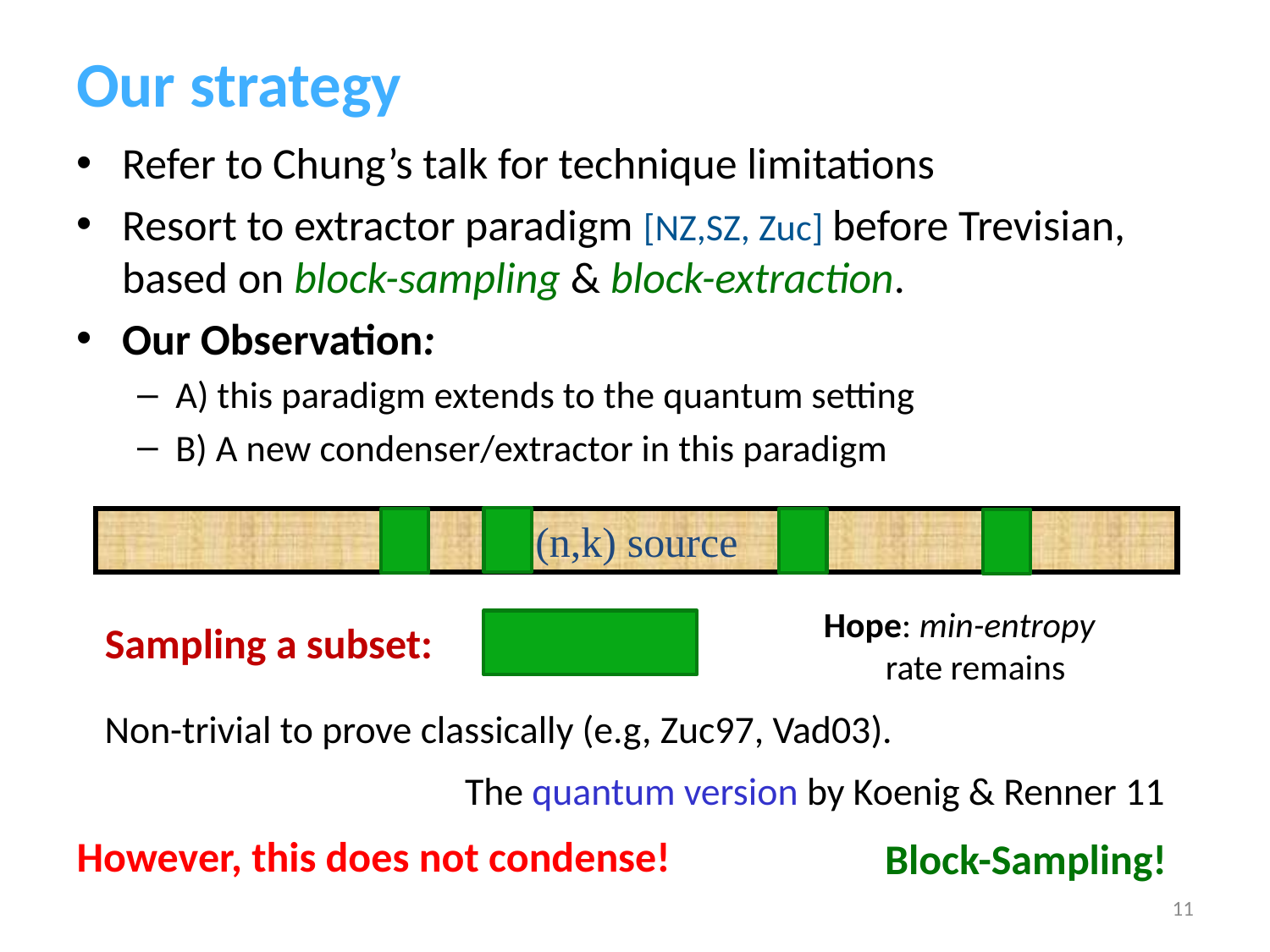

# Our strategy
Refer to Chung’s talk for technique limitations
Resort to extractor paradigm [NZ,SZ, Zuc] before Trevisian, based on block-sampling & block-extraction.
Our Observation:
A) this paradigm extends to the quantum setting
B) A new condenser/extractor in this paradigm

(n,k) source

Hope: min-entropy
   rate remains

Sampling a subset:
Non-trivial to prove classically (e.g, Zuc97, Vad03).
The quantum version by Koenig & Renner 11
However, this does not condense!
Block-Sampling!
11